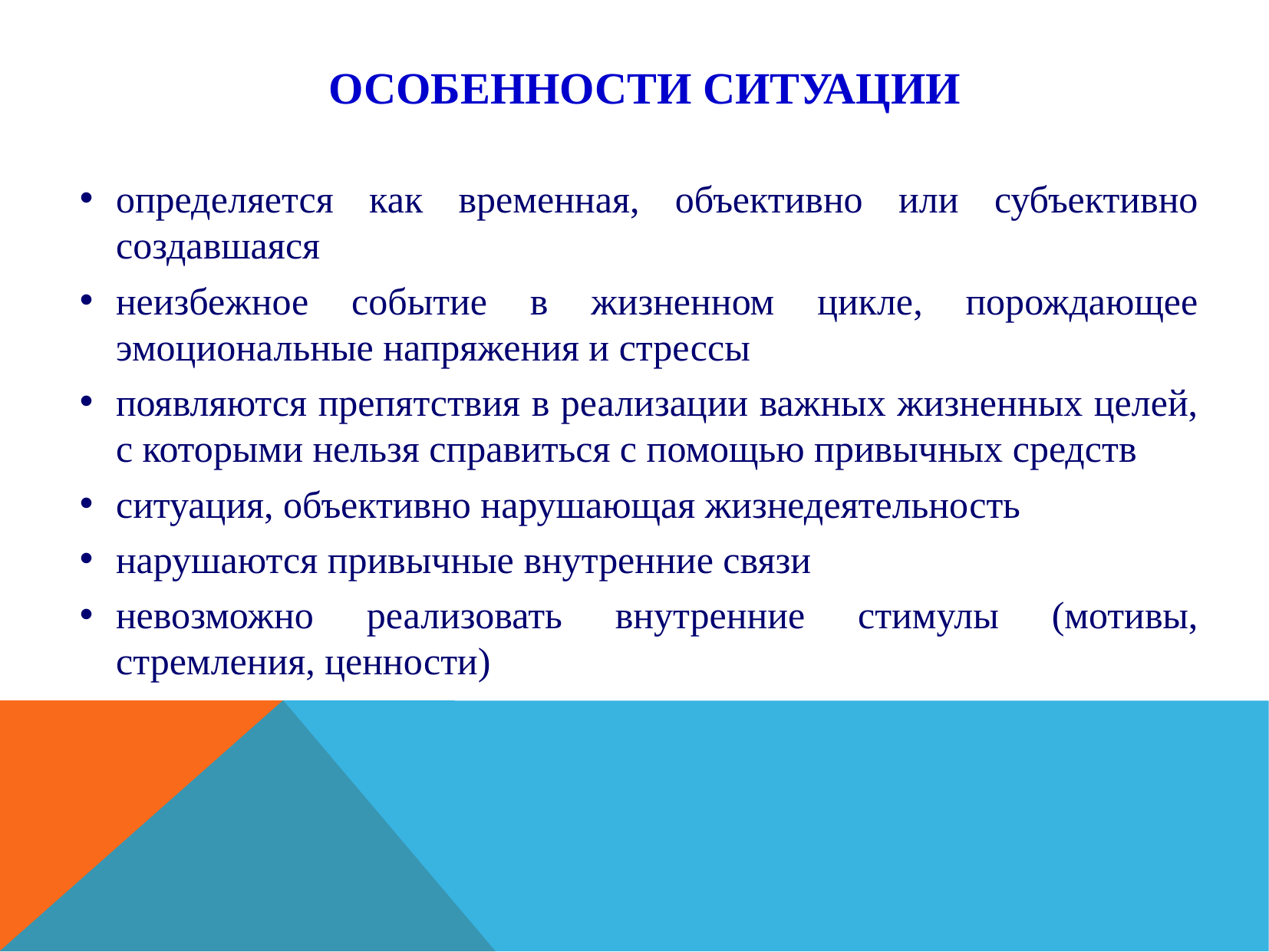

особенности ситуации
определяется как временная, объективно или субъективно создавшаяся
неизбежное событие в жизненном цикле, порождающее эмоциональные напряжения и стрессы
появляются препятствия в реализации важных жизненных целей, с которыми нельзя справиться с помощью привычных средств
ситуация, объективно нарушающая жизнедеятельность
нарушаются привычные внутренние связи
невозможно реализовать внутренние стимулы (мотивы, стремления, ценности)